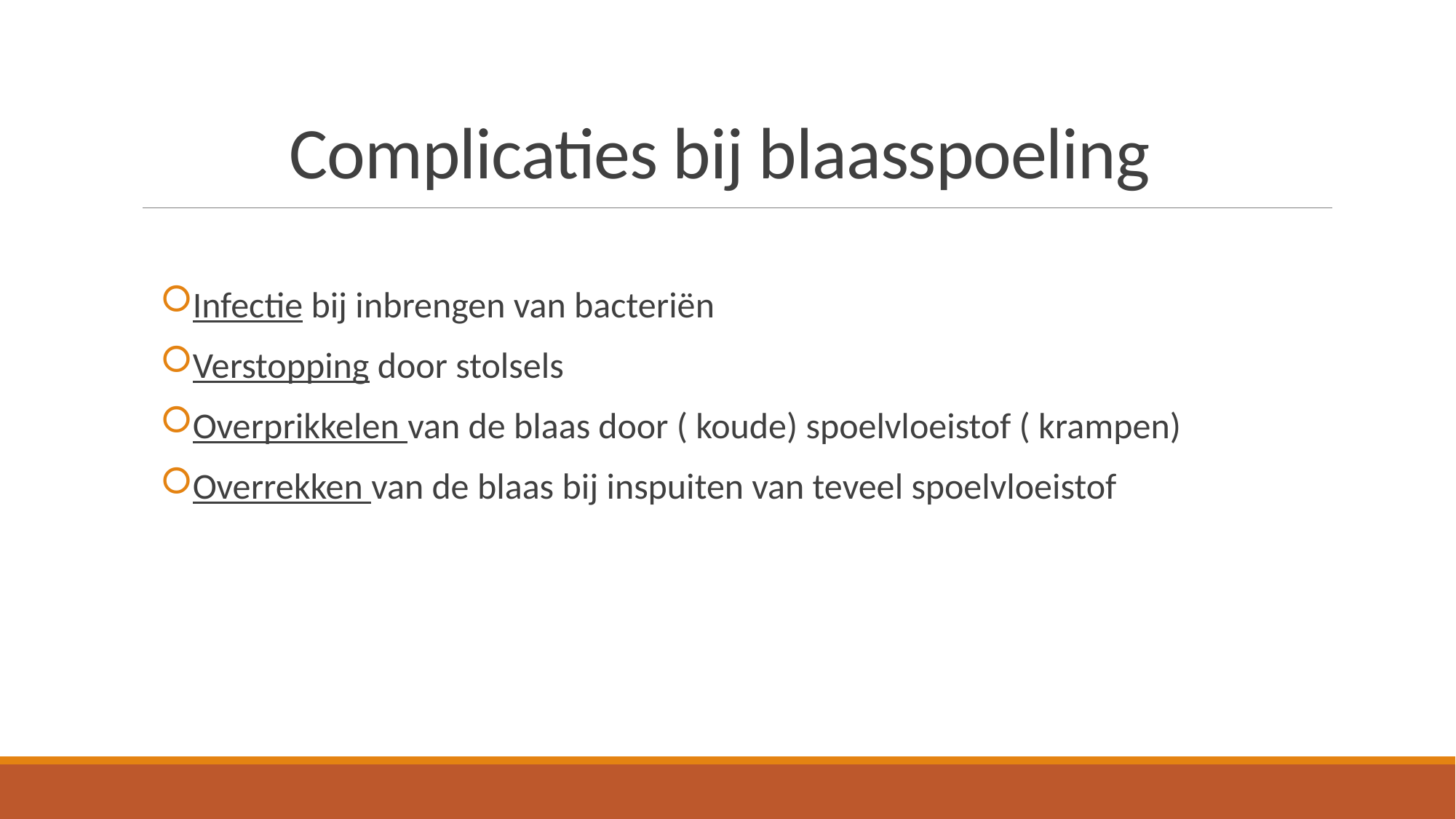

# Complicaties bij blaasspoeling
Infectie bij inbrengen van bacteriën
Verstopping door stolsels
Overprikkelen van de blaas door ( koude) spoelvloeistof ( krampen)
Overrekken van de blaas bij inspuiten van teveel spoelvloeistof